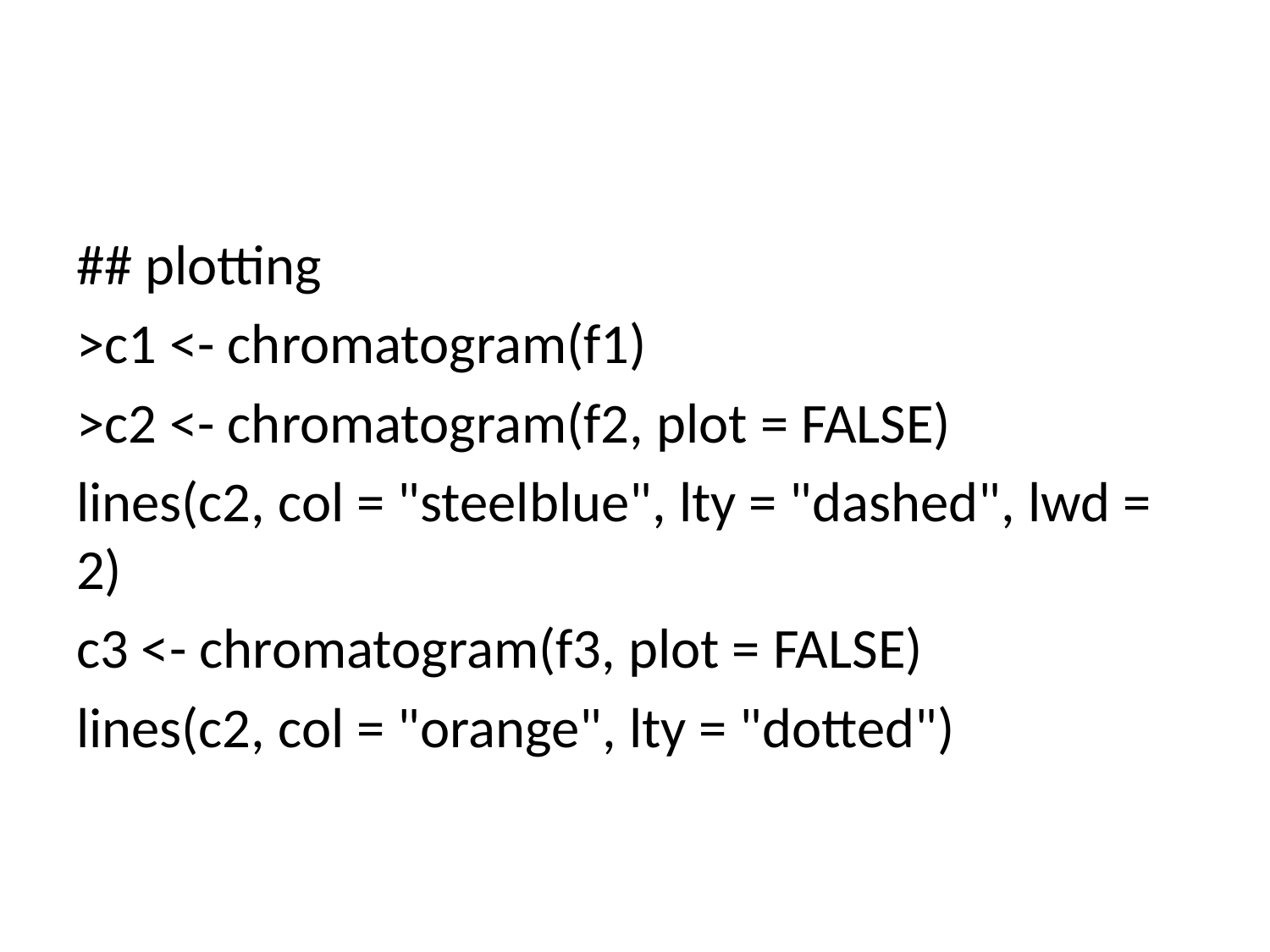

#
## plotting
>c1 <- chromatogram(f1)
>c2 <- chromatogram(f2, plot = FALSE)
lines(c2, col = "steelblue", lty = "dashed", lwd = 2)
c3 <- chromatogram(f3, plot = FALSE)
lines(c2, col = "orange", lty = "dotted")